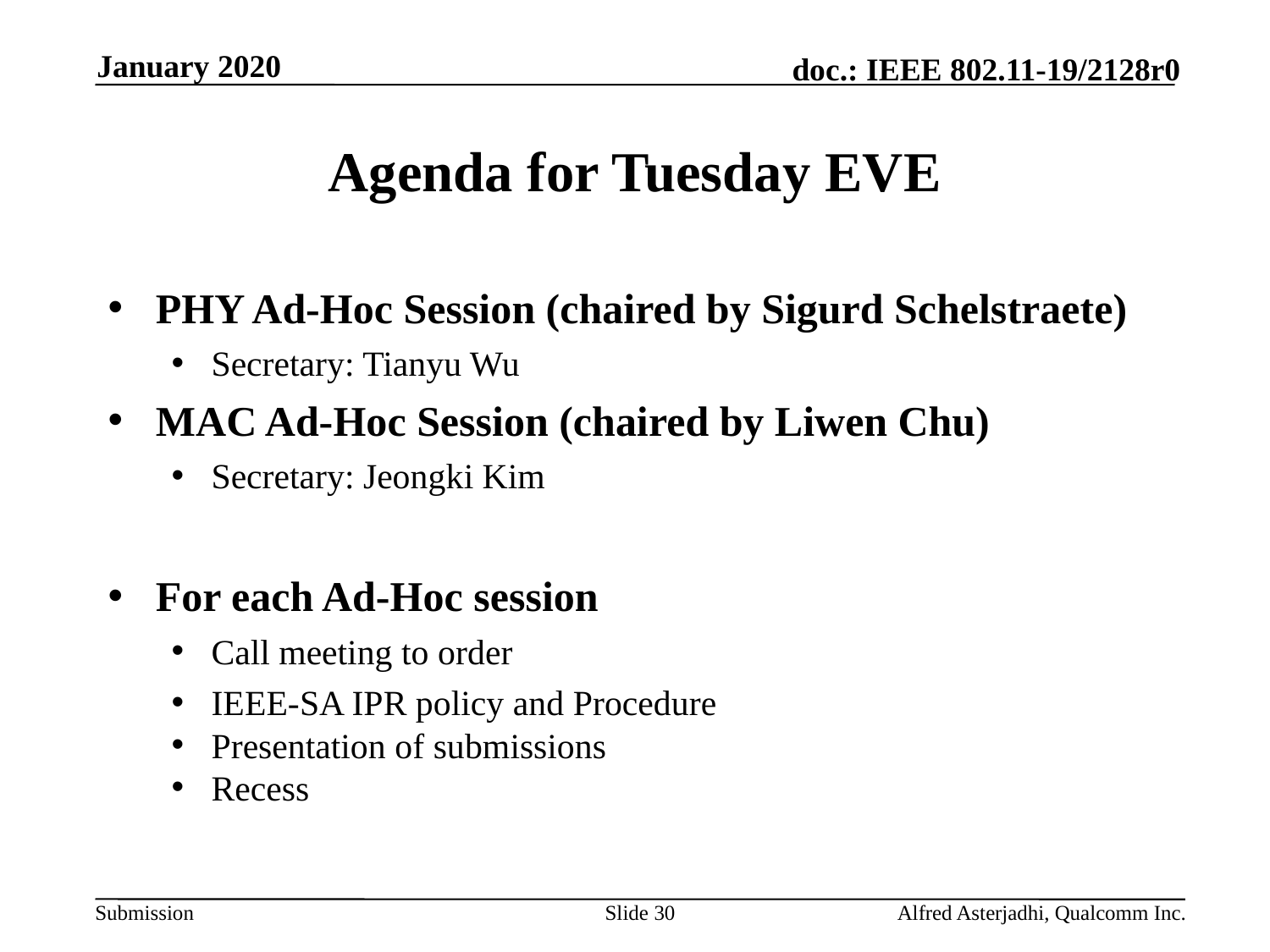

January 2020
# Agenda for Tuesday EVE
PHY Ad-Hoc Session (chaired by Sigurd Schelstraete)
Secretary: Tianyu Wu
MAC Ad-Hoc Session (chaired by Liwen Chu)
Secretary: Jeongki Kim

For each Ad-Hoc session
Call meeting to order
IEEE-SA IPR policy and Procedure
Presentation of submissions
Recess
Slide 30
Alfred Asterjadhi, Qualcomm Inc.